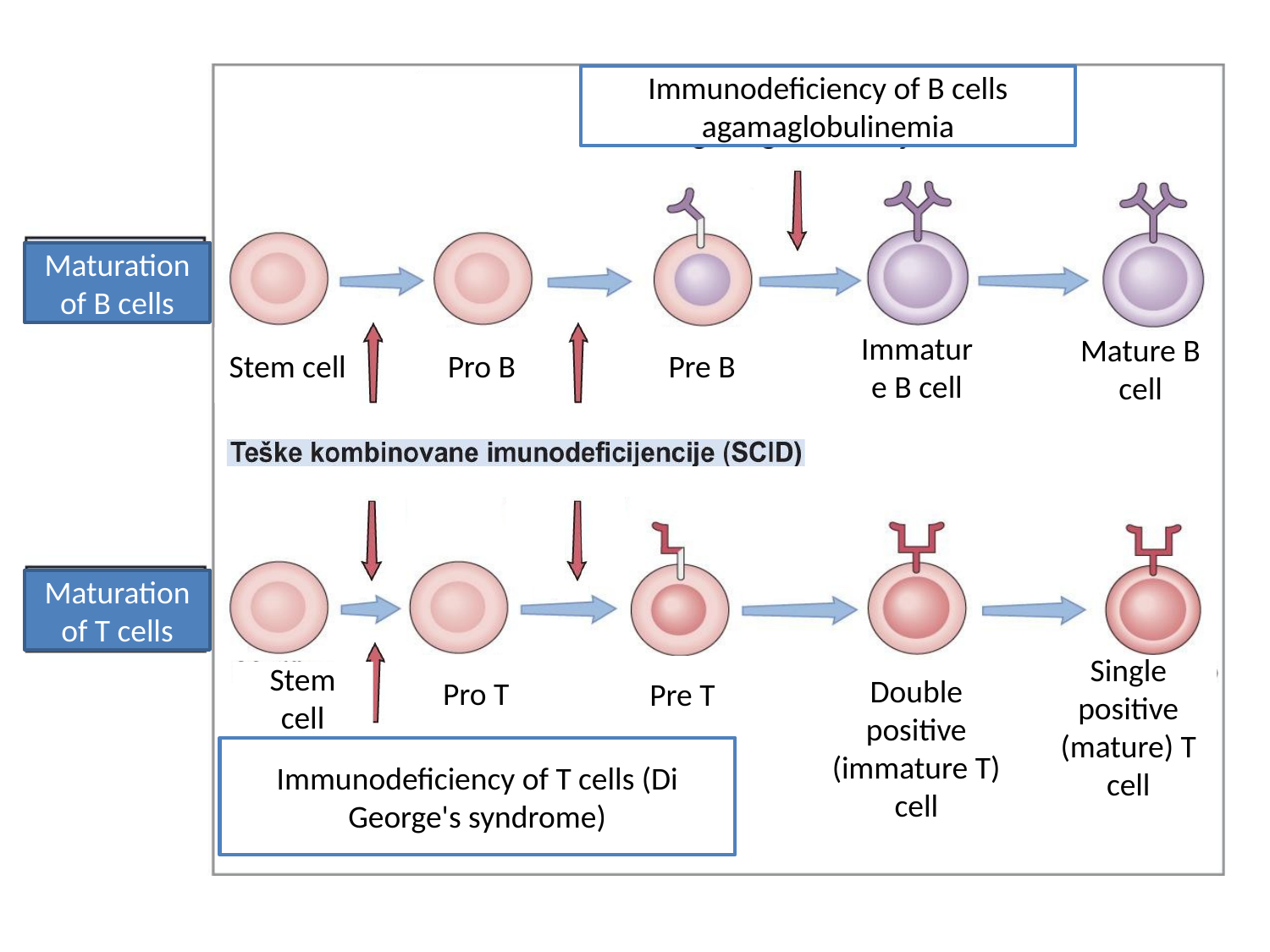

Immunodeficiency of B cells agamaglobulinemia

Maturation of B cells

Pre B
Pro B
Stem cell
Immature B cell
Mature B cell

Maturation of T cells

Pro T
Single positive (mature) T cell
Pre T
Double positive (immature T) cell
Stem cell

Immunodeficiency of T cells (Di George's syndrome)